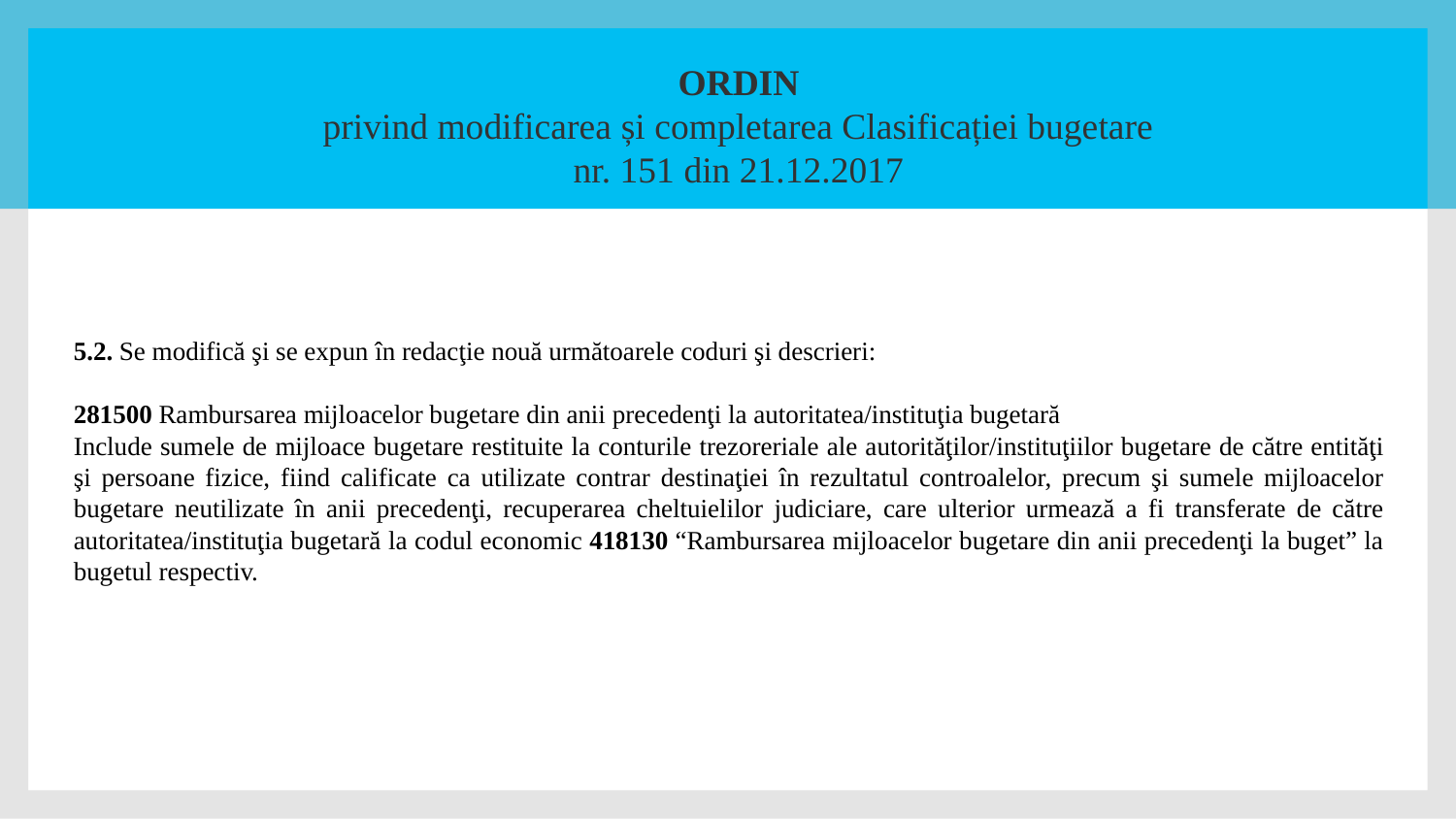

ORDIN
privind modificarea și completarea Clasificației bugetare
nr. 151 din 21.12.2017

5.2. Se modifică şi se expun în redacţie nouă următoarele coduri şi descrieri:

281500 Rambursarea mijloacelor bugetare din anii precedenţi la autoritatea/instituţia bugetară
Include sumele de mijloace bugetare restituite la conturile trezoreriale ale autorităţilor/instituţiilor bugetare de către entităţi şi persoane fizice, fiind calificate ca utilizate contrar destinaţiei în rezultatul controalelor, precum şi sumele mijloacelor bugetare neutilizate în anii precedenţi, recuperarea cheltuielilor judiciare, care ulterior urmează a fi transferate de către autoritatea/instituţia bugetară la codul economic 418130 “Rambursarea mijloacelor bugetare din anii precedenţi la buget” la bugetul respectiv.